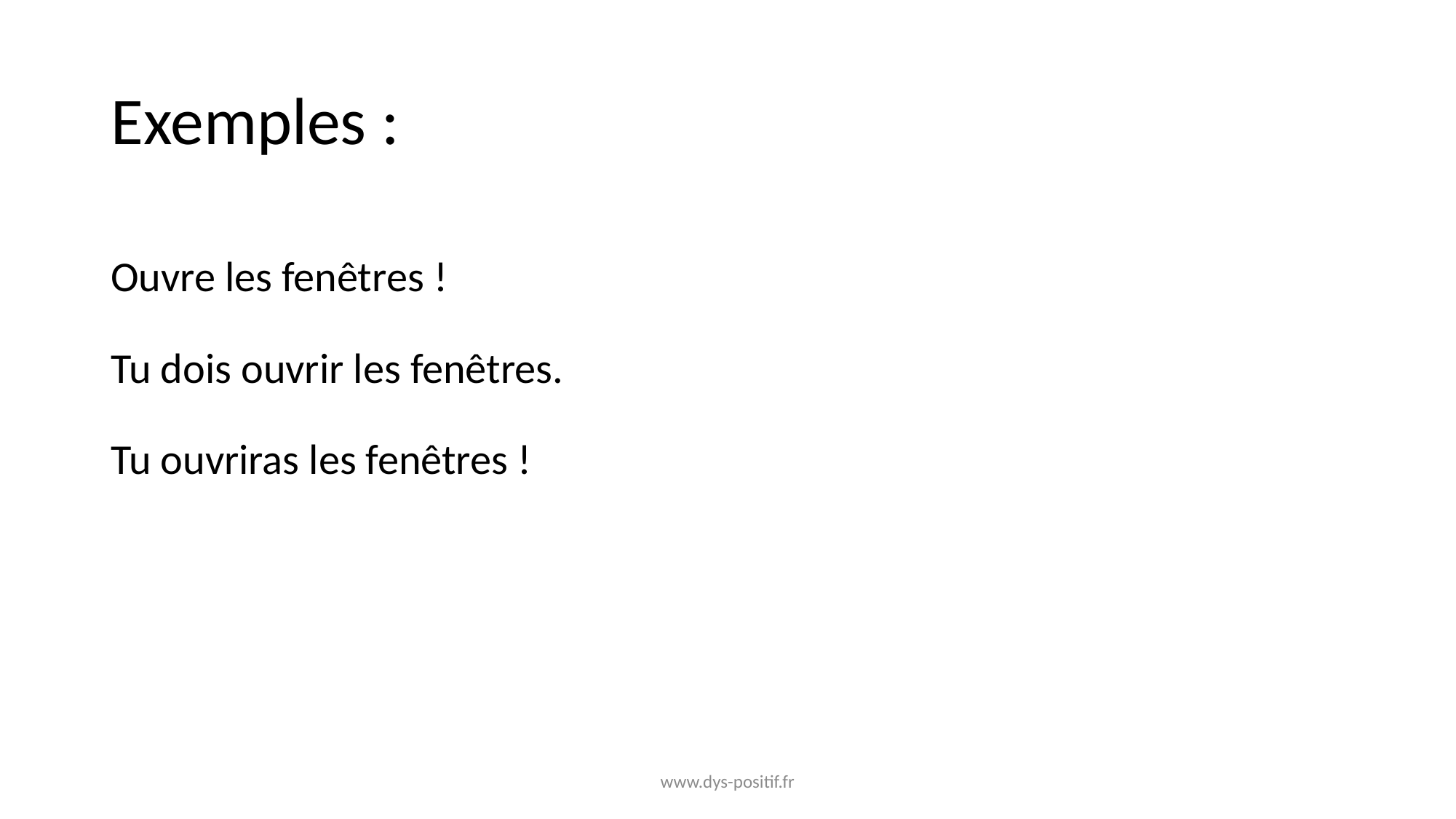

# Exemples :
Ouvre les fenêtres !
Tu dois ouvrir les fenêtres.
Tu ouvriras les fenêtres !
www.dys-positif.fr